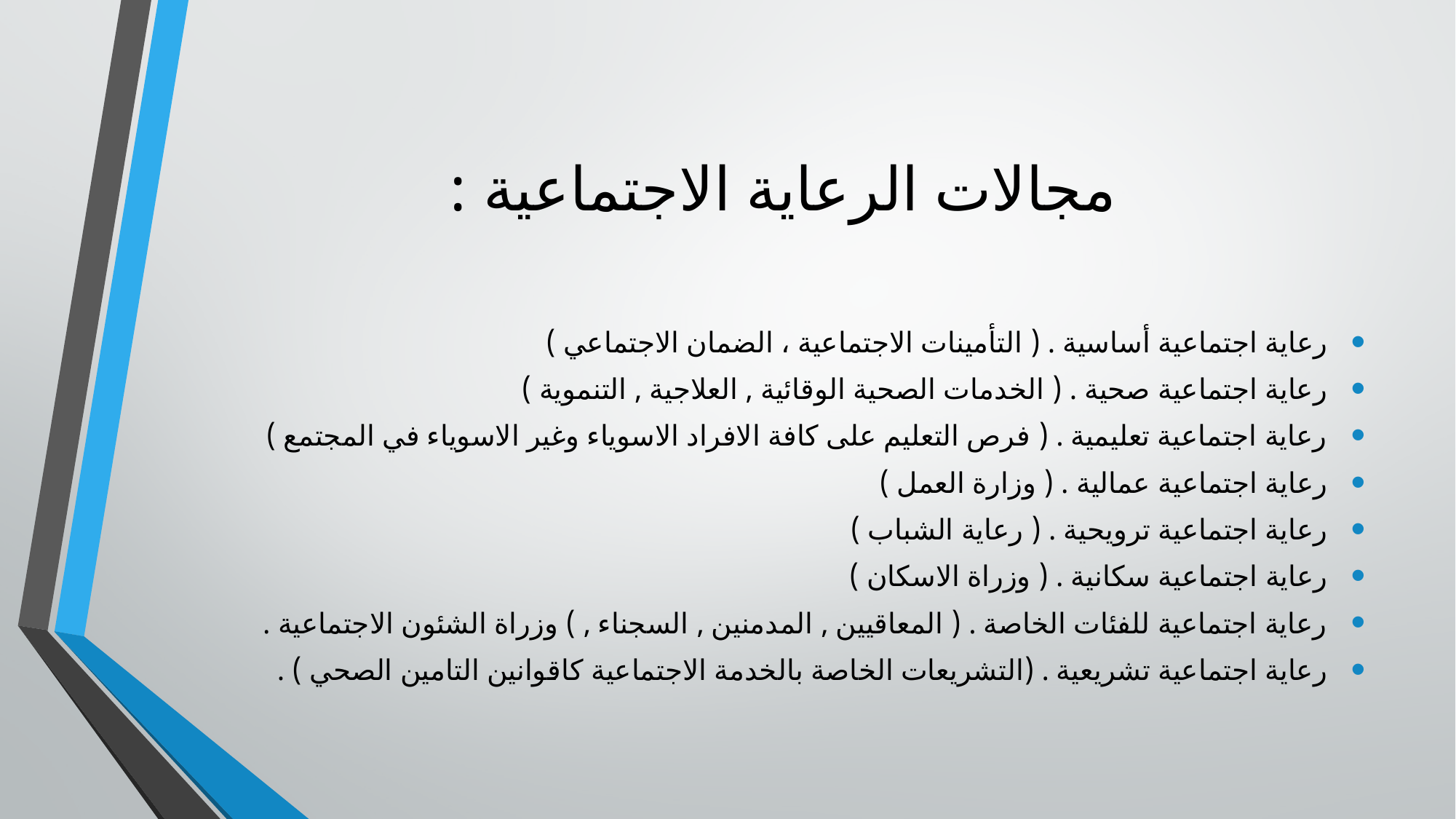

# مجالات الرعاية الاجتماعية :
رعاية اجتماعية أساسية . ( التأمينات الاجتماعية ، الضمان الاجتماعي )
رعاية اجتماعية صحية . ( الخدمات الصحية الوقائية , العلاجية , التنموية )
رعاية اجتماعية تعليمية . ( فرص التعليم على كافة الافراد الاسوياء وغير الاسوياء في المجتمع )
رعاية اجتماعية عمالية . ( وزارة العمل )
رعاية اجتماعية ترويحية . ( رعاية الشباب )
رعاية اجتماعية سكانية . ( وزراة الاسكان )
رعاية اجتماعية للفئات الخاصة . ( المعاقيين , المدمنين , السجناء , ) وزراة الشئون الاجتماعية .
رعاية اجتماعية تشريعية . (التشريعات الخاصة بالخدمة الاجتماعية كاقوانين التامين الصحي ) .